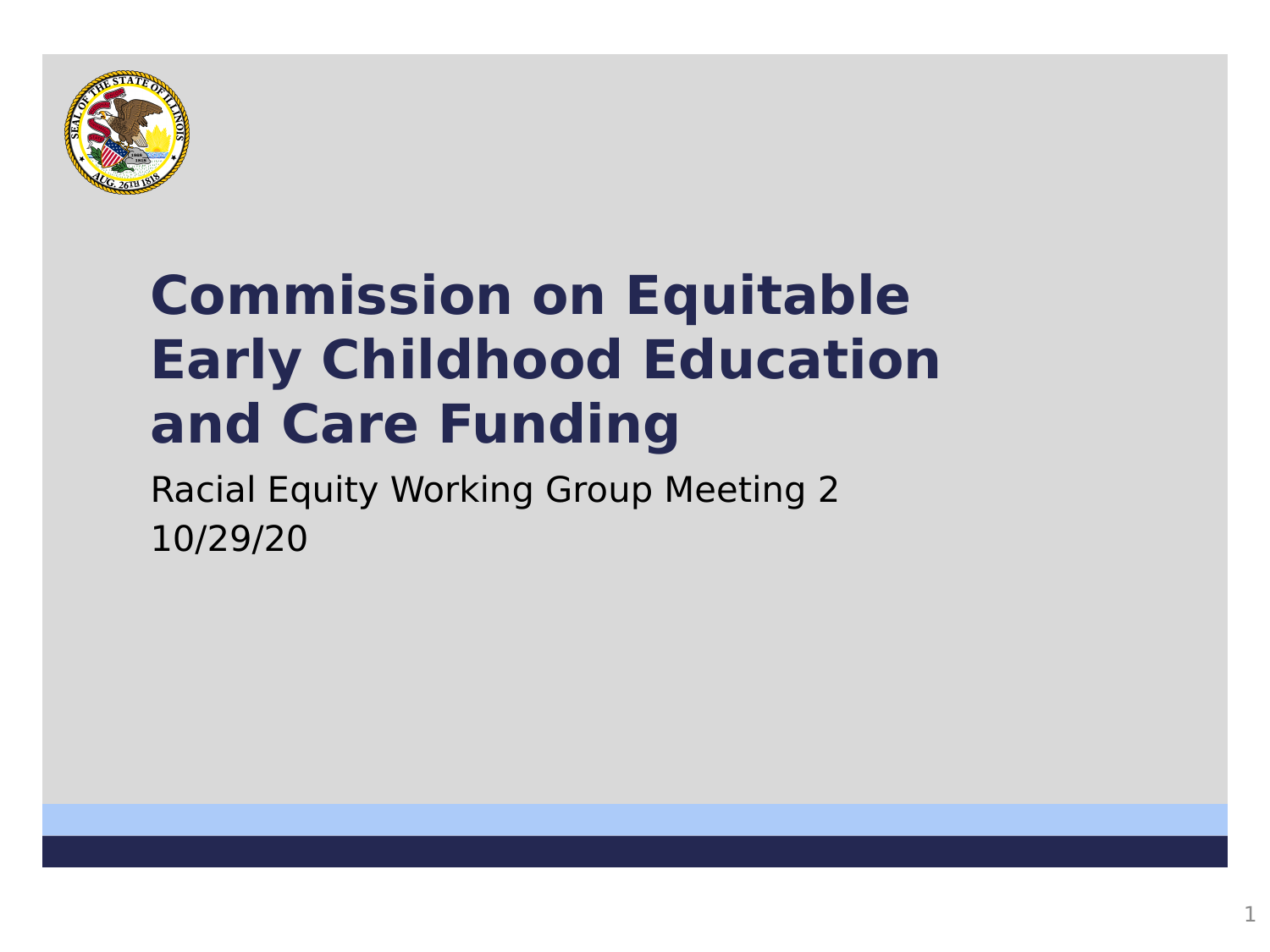

# Commission on Equitable Early Childhood Education and Care Funding
Racial Equity Working Group Meeting 2
10/29/20
1